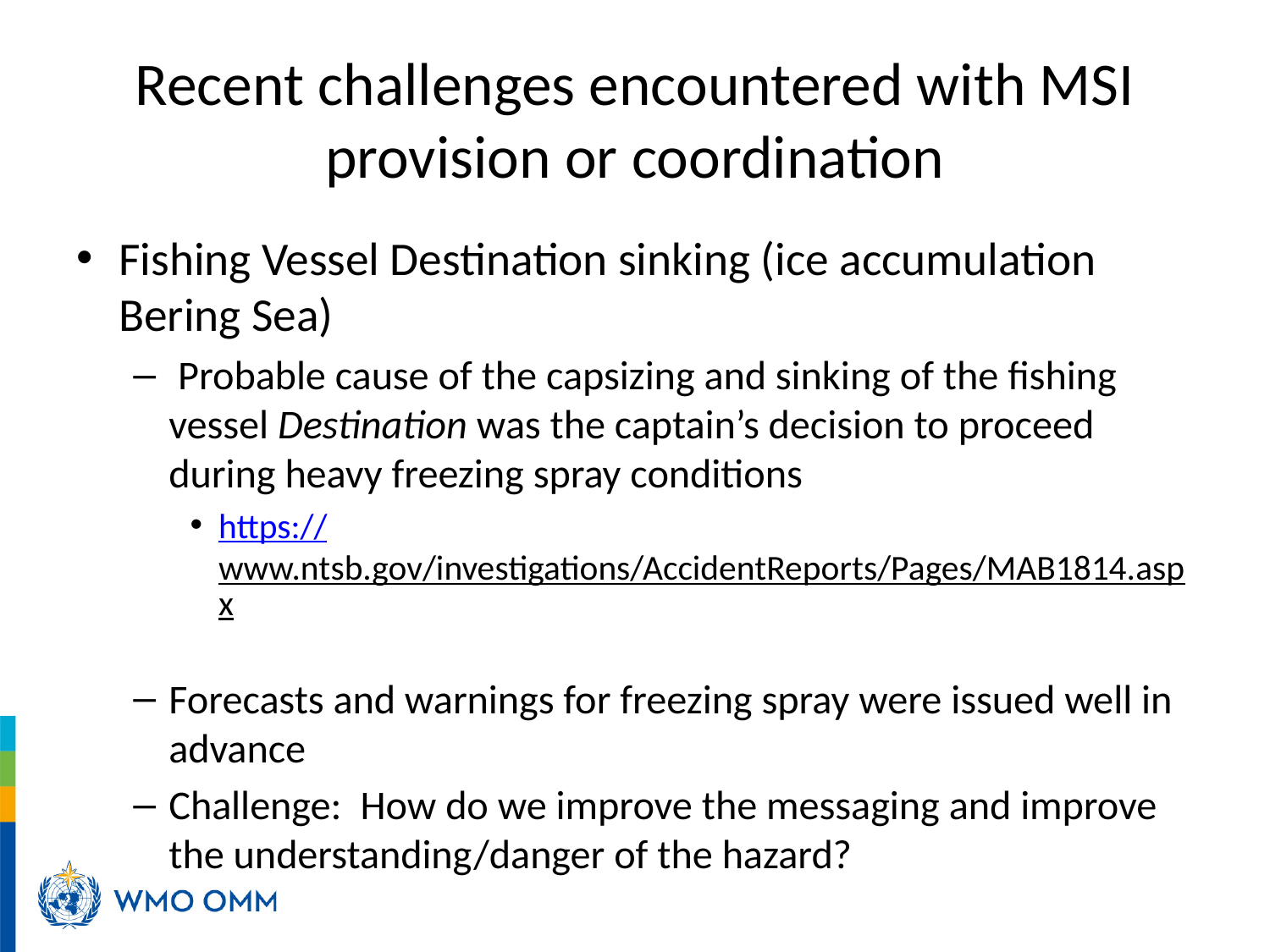

# Recent challenges encountered with MSI provision or coordination
Fishing Vessel Destination sinking (ice accumulation Bering Sea)
 Probable cause of the capsizing and sinking of the fishing vessel Destination was the captain’s decision to proceed during heavy freezing spray conditions
https://www.ntsb.gov/investigations/AccidentReports/Pages/MAB1814.aspx
Forecasts and warnings for freezing spray were issued well in advance
Challenge:  How do we improve the messaging and improve the understanding/danger of the hazard?